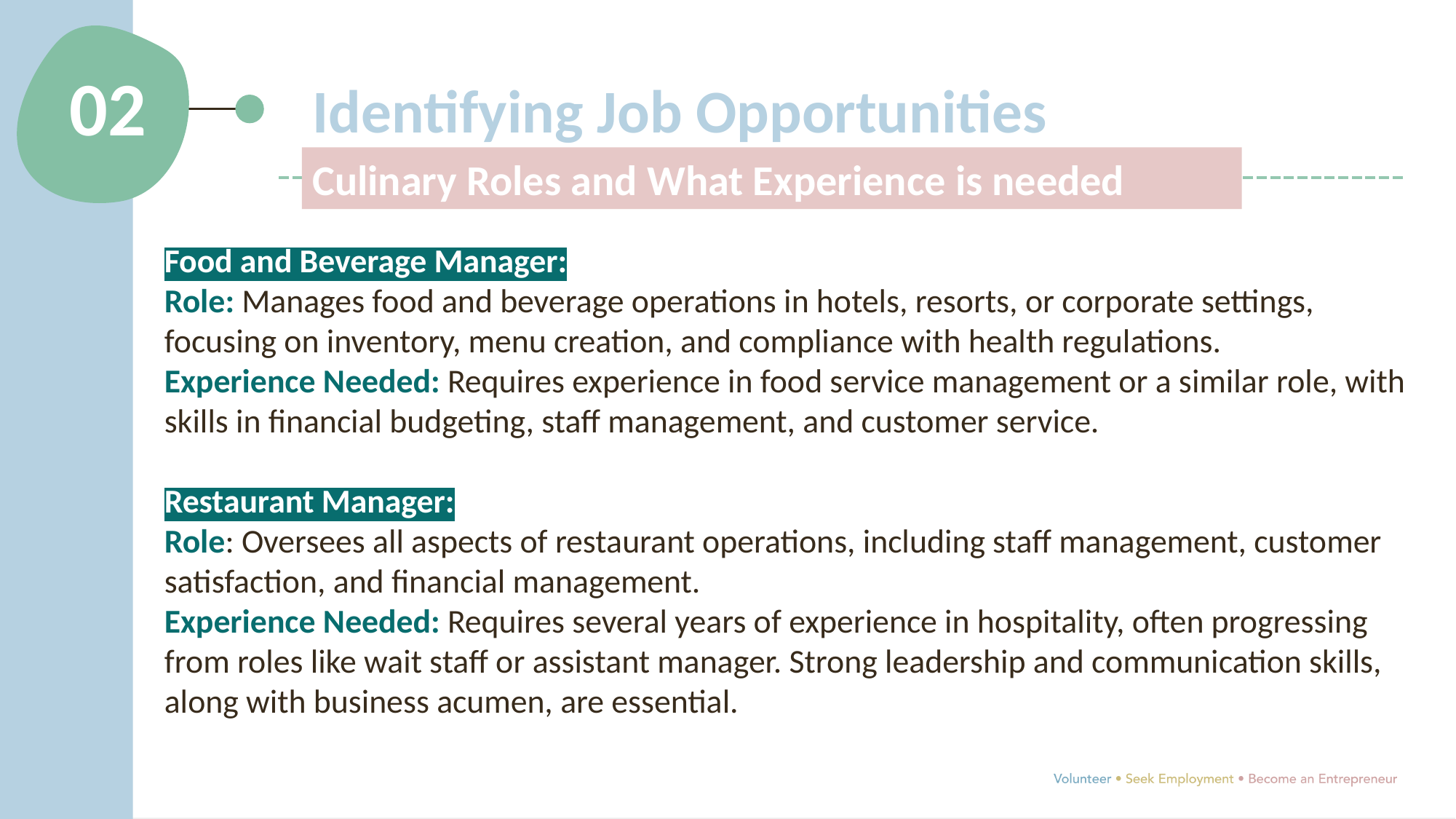

02
Identifying Job Opportunities

Culinary Roles and What Experience is needed
Food and Beverage Manager:
Role: Manages food and beverage operations in hotels, resorts, or corporate settings, focusing on inventory, menu creation, and compliance with health regulations.
Experience Needed: Requires experience in food service management or a similar role, with skills in financial budgeting, staff management, and customer service.

Restaurant Manager:
Role: Oversees all aspects of restaurant operations, including staff management, customer satisfaction, and financial management.
Experience Needed: Requires several years of experience in hospitality, often progressing from roles like wait staff or assistant manager. Strong leadership and communication skills, along with business acumen, are essential.